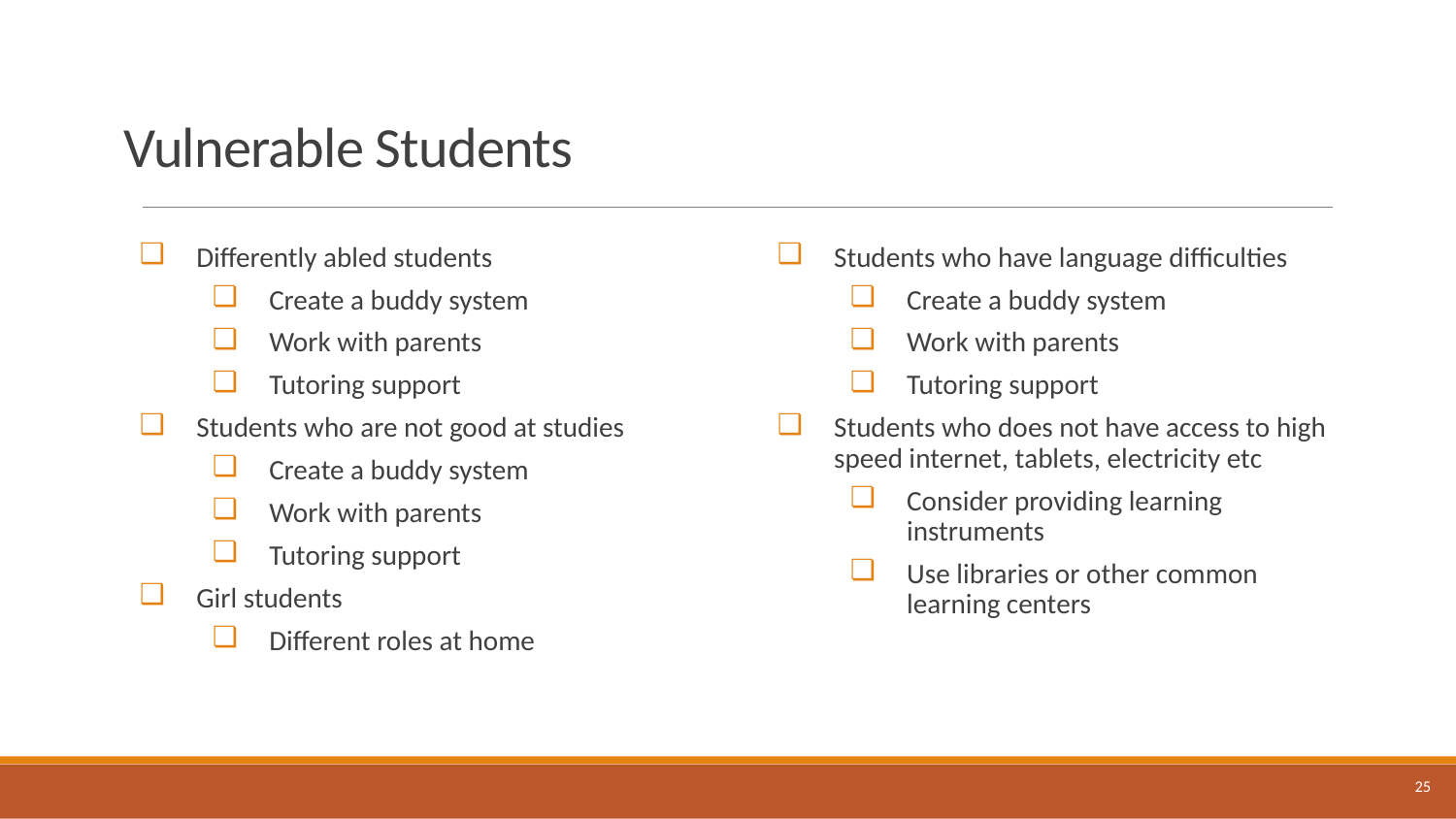

# Vulnerable Students
Differently abled students
Create a buddy system
Work with parents
Tutoring support
Students who are not good at studies
Create a buddy system
Work with parents
Tutoring support
Girl students
Different roles at home

Students who have language difficulties
Create a buddy system
Work with parents
Tutoring support
Students who does not have access to high speed internet, tablets, electricity etc
Consider providing learning instruments
Use libraries or other common learning centers
25